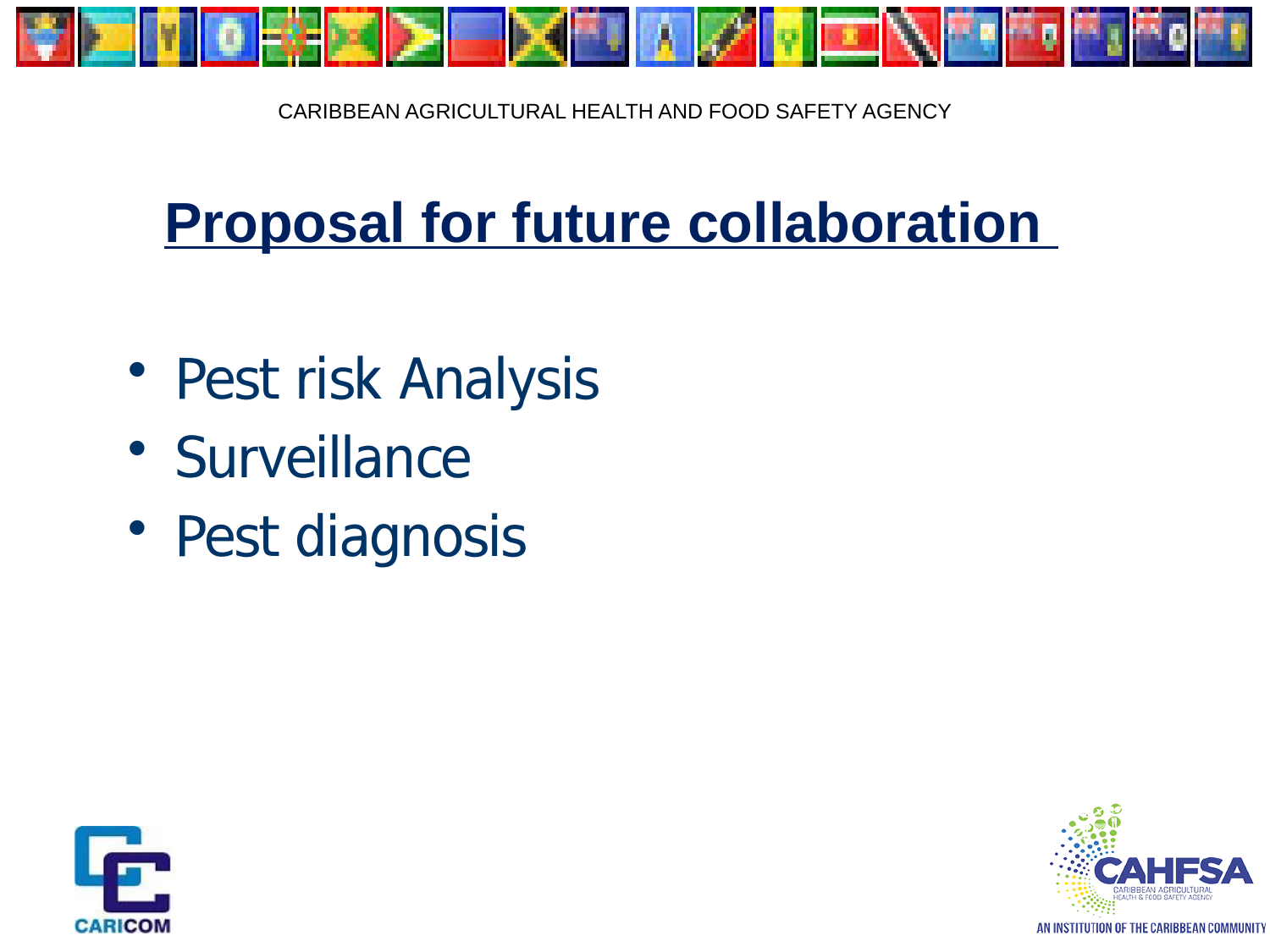

Proposal for future collaboration
Pest risk Analysis
Surveillance
Pest diagnosis